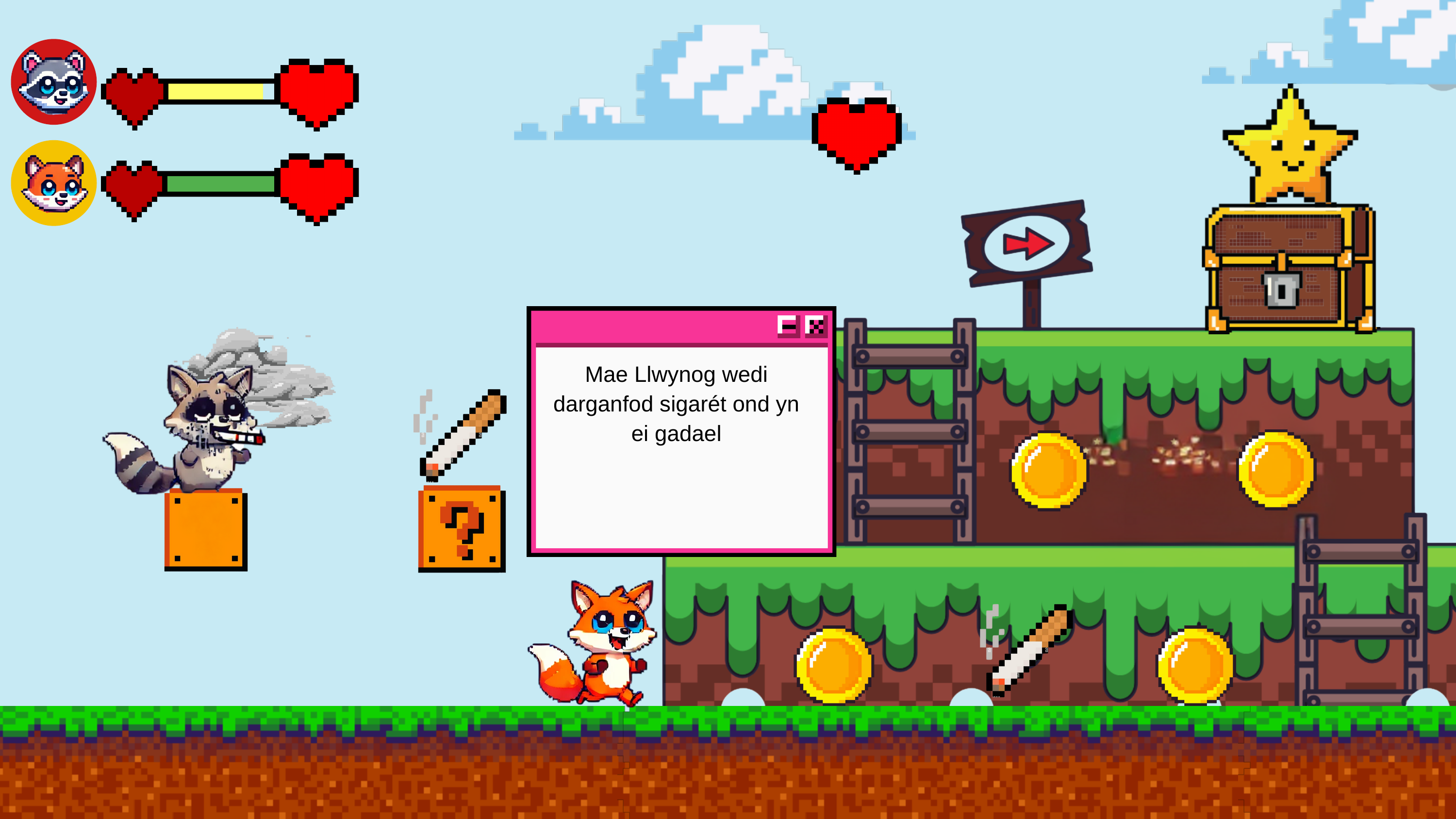

Mae Llwynog wedi darganfod sigarét ond yn ei gadael